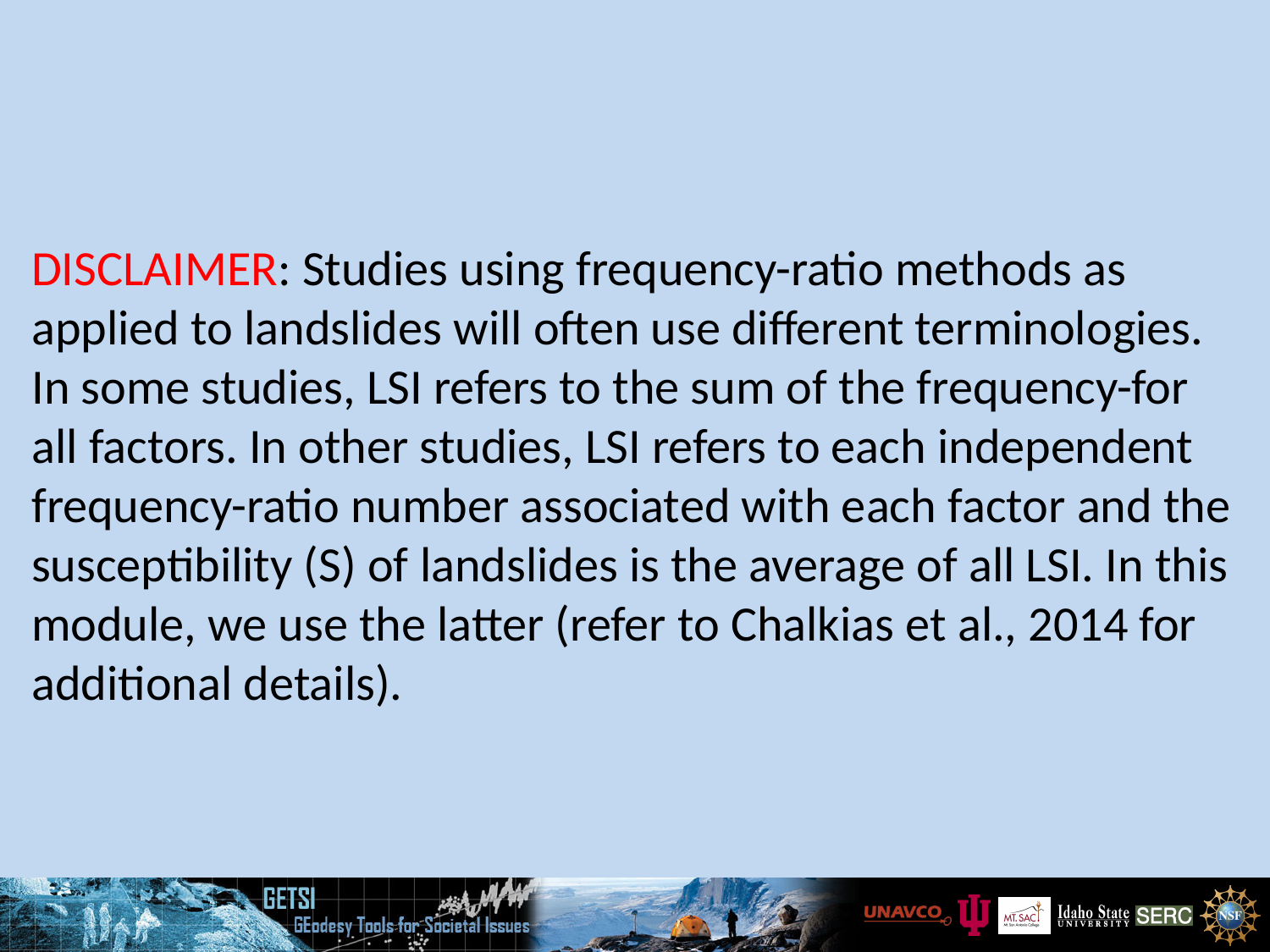

DISCLAIMER: Studies using frequency-ratio methods as applied to landslides will often use different terminologies. In some studies, LSI refers to the sum of the frequency-for all factors. In other studies, LSI refers to each independent frequency-ratio number associated with each factor and the susceptibility (S) of landslides is the average of all LSI. In this module, we use the latter (refer to Chalkias et al., 2014 for additional details).